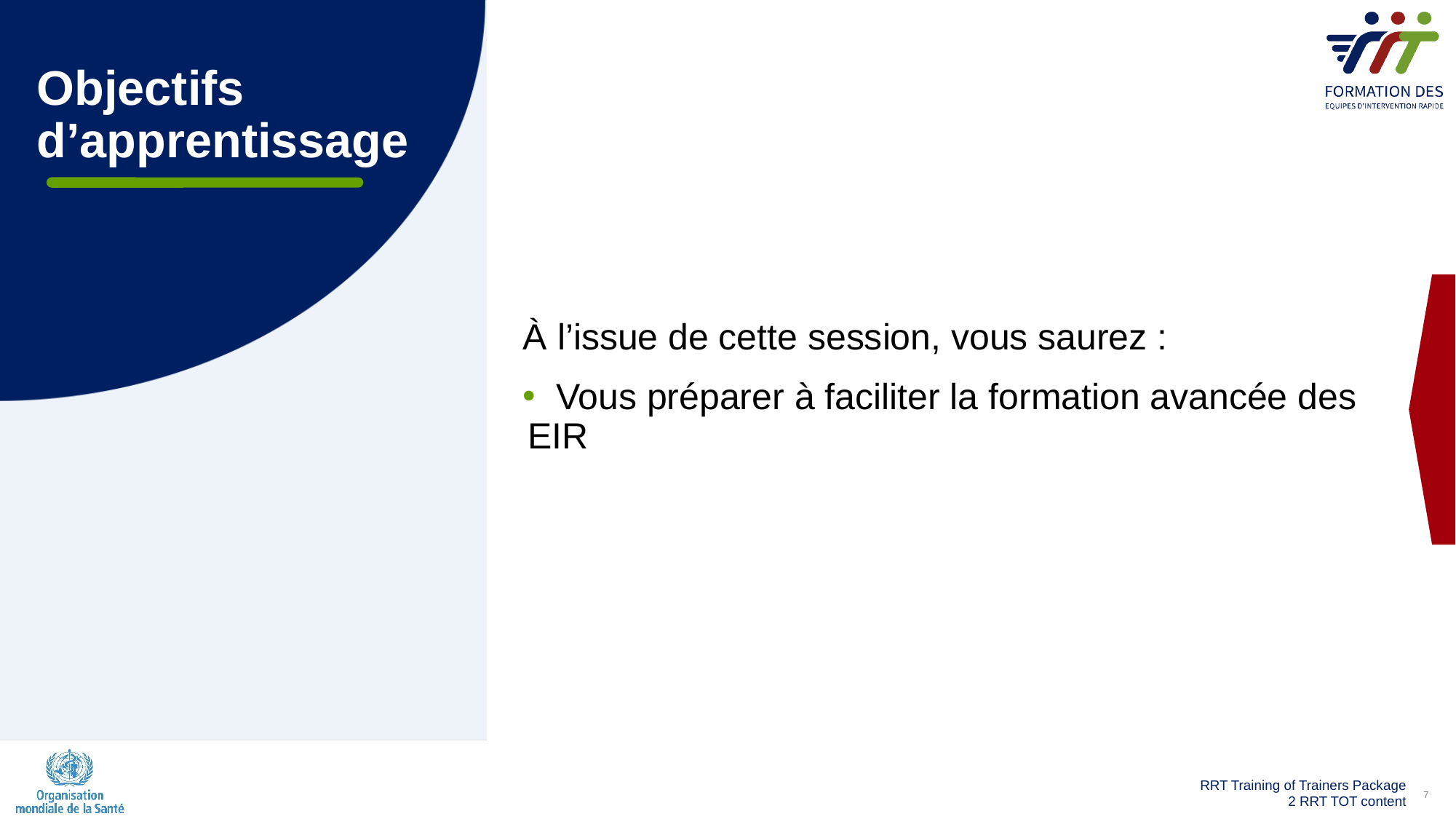

# Objectifs d’apprentissage

À l’issue de cette session, vous saurez :
  Vous préparer à faciliter la formation avancée des EIR